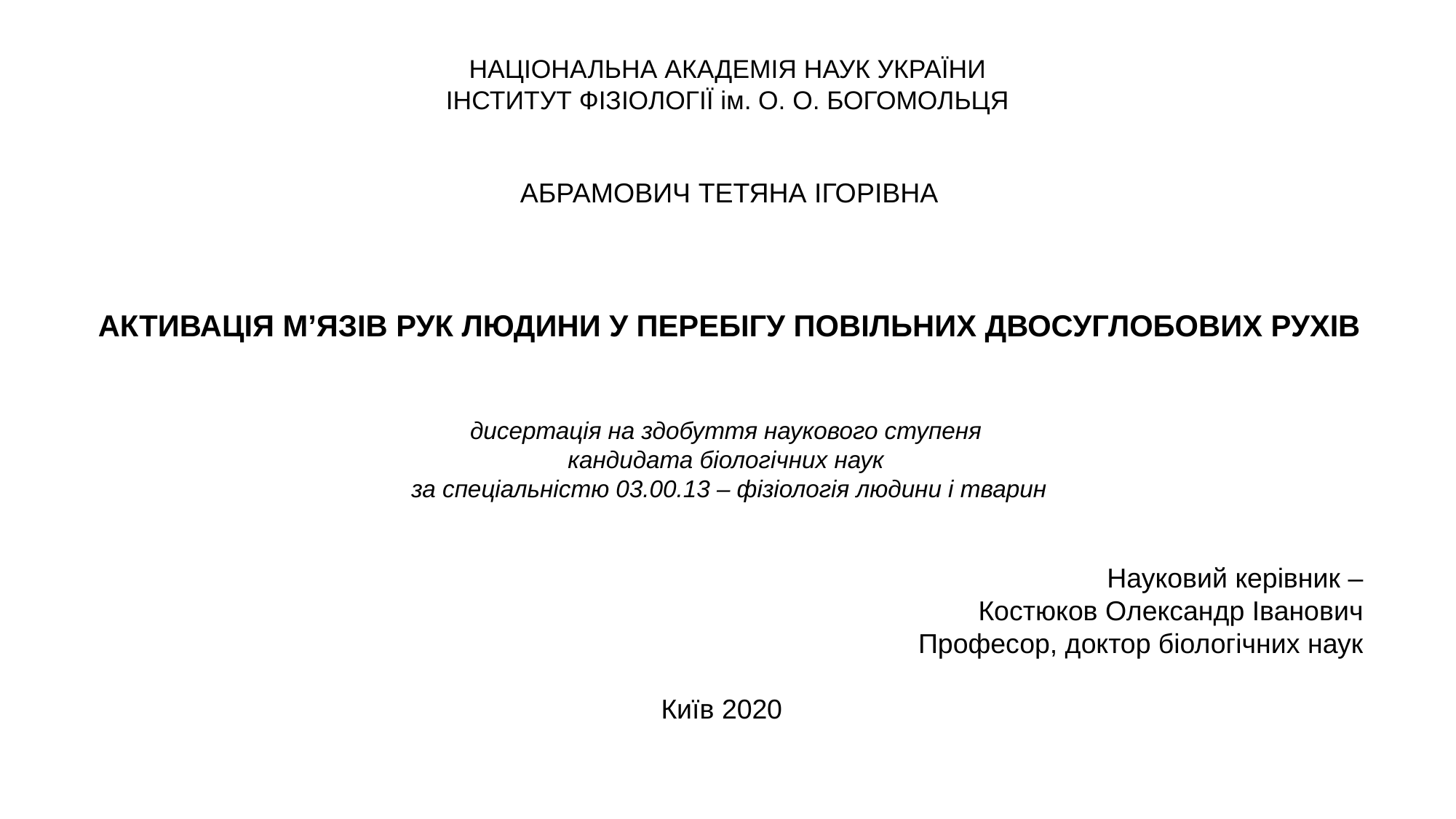

# НАЦІОНАЛЬНА АКАДЕМІЯ НАУК УКРАЇНИ ІНСТИТУТ ФІЗІОЛОГІЇ ім. О. О. БОГОМОЛЬЦЯ

АБРАМОВИЧ ТЕТЯНА ІГОРІВНА

АКТИВАЦІЯ М’ЯЗІВ РУК ЛЮДИНИ У ПЕРЕБІГУ ПОВІЛЬНИХ ДВОСУГЛОБОВИХ РУХІВ

дисертація на здобуття наукового ступеня
кандидата біологічних наук
за спеціальністю 03.00.13 – фізіологія людини і тварин

Науковий керівник –
Костюков Олександр Іванович
Професор, доктор біологічних наук

Київ 2020